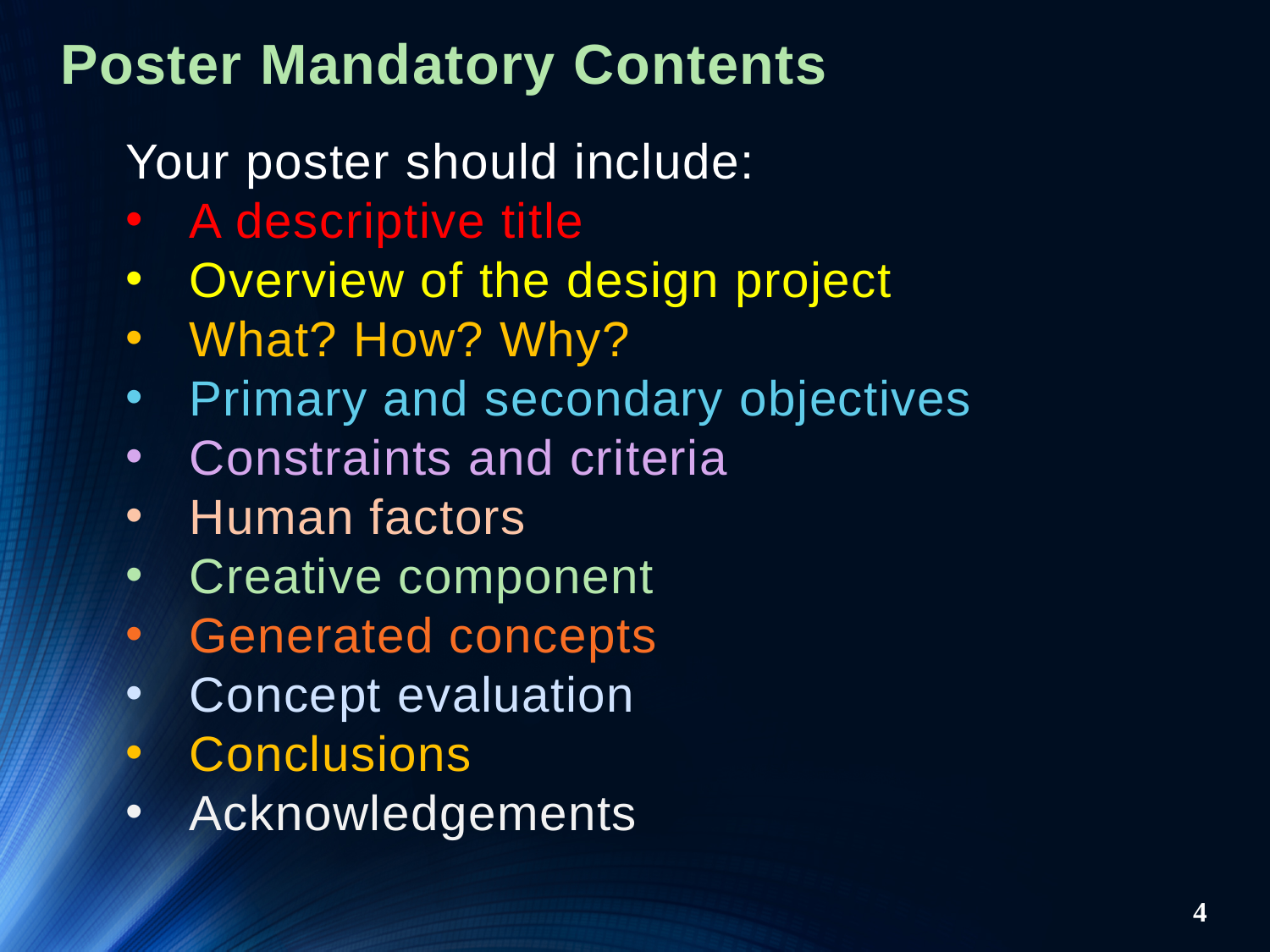

Poster Mandatory Contents
Your poster should include:
A descriptive title
Overview of the design project
What? How? Why?
Primary and secondary objectives
Constraints and criteria
Human factors
Creative component
Generated concepts
Concept evaluation
Conclusions
Acknowledgements

4